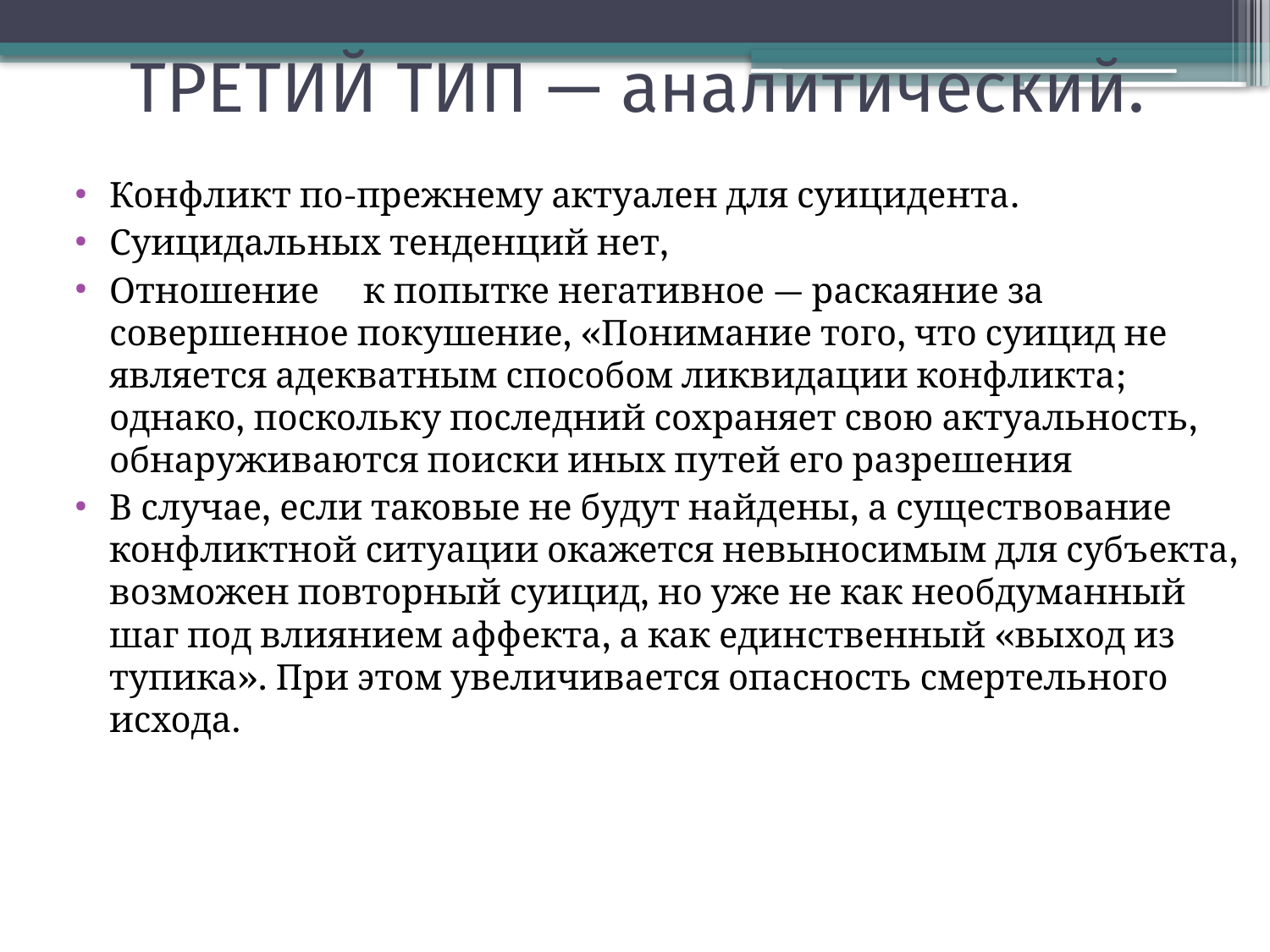

# ТРЕТИЙ ТИП — аналитический.
Конфликт по-прежнему актуален для суицидента.
Суицидальных тенденций нет,
Отношение	к попытке негативное — раскаяние за совершенное покушение, «Понимание того, что суицид не является адекватным способом ликвидации конфликта; однако, поскольку последний сохраняет свою актуальность, обнаруживаются поиски иных путей его разрешения
В случае, если таковые не будут найдены, а существование конфликтной ситуации окажется невыносимым для субъекта, возможен повторный суицид, но уже не как необдуманный шаг под влиянием аффекта, а как единственный «выход из тупика». При этом увеличивается опасность смертельного исхода.